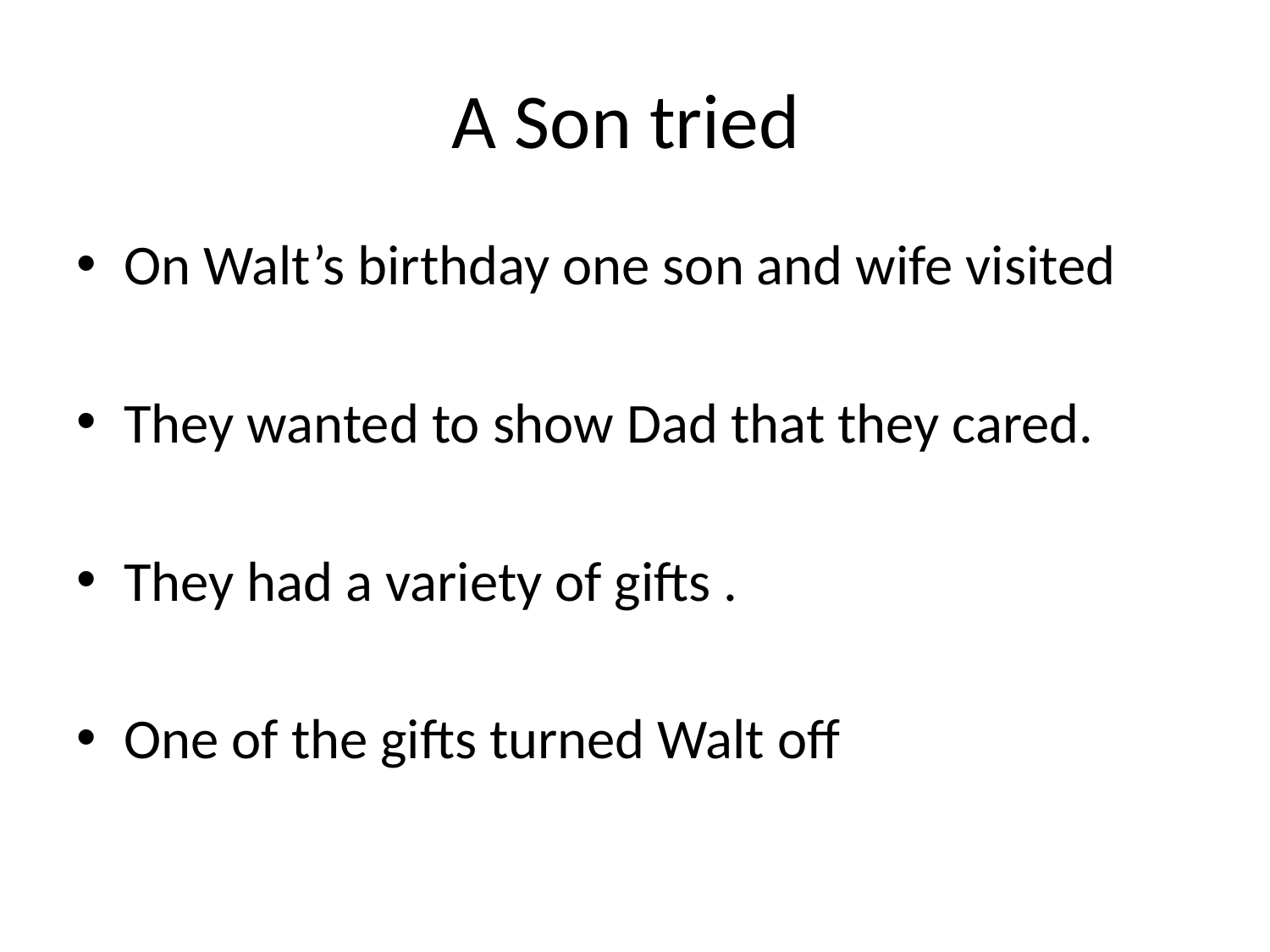

# A Son tried
On Walt’s birthday one son and wife visited

They wanted to show Dad that they cared.

They had a variety of gifts .

One of the gifts turned Walt off